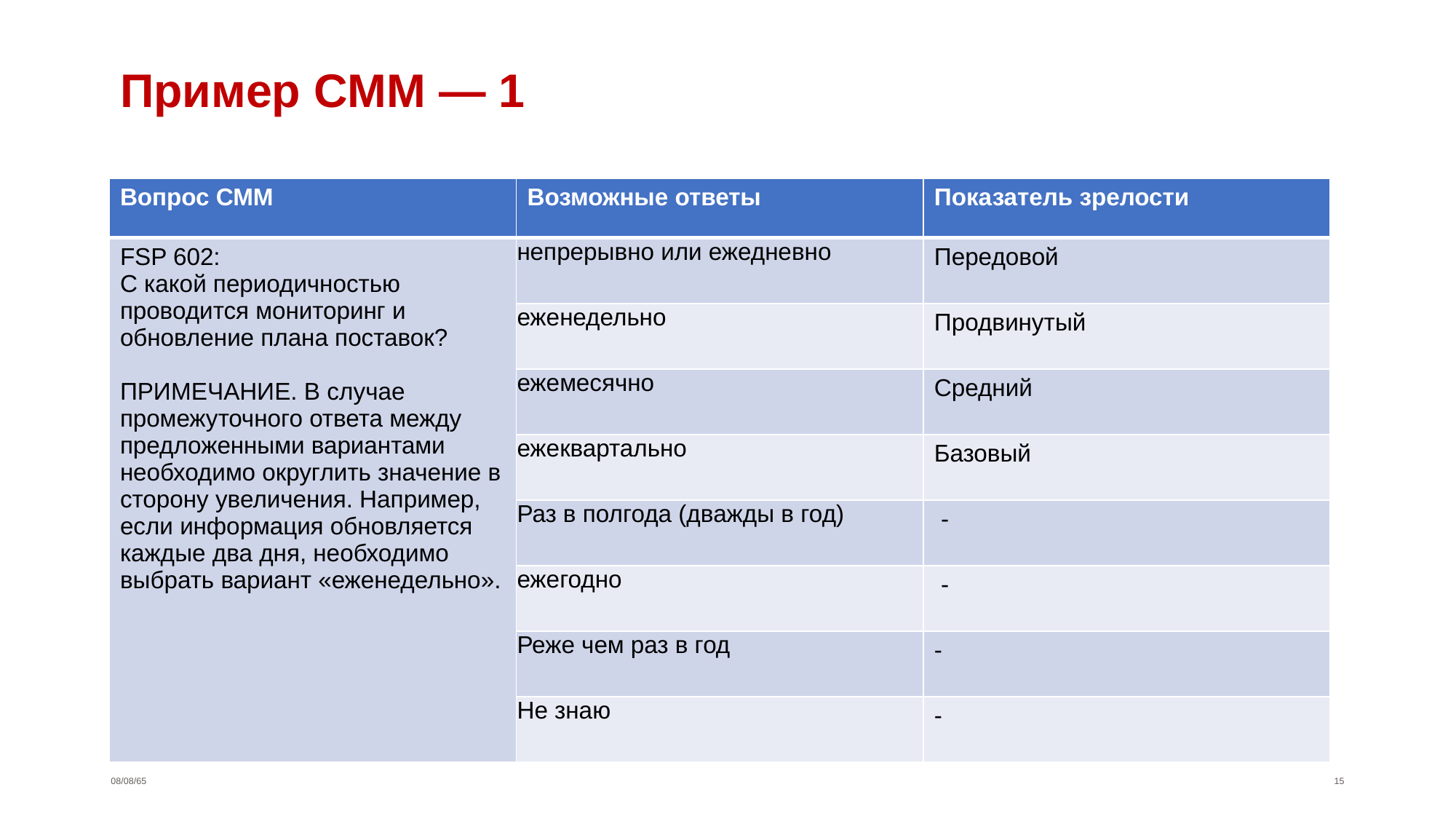

# Пример CMM — 1
| Вопрос СММ | Возможные ответы | Показатель зрелости |
| --- | --- | --- |
| FSP 602: С какой периодичностью проводится мониторинг и обновление плана поставок? ПРИМЕЧАНИЕ. В случае промежуточного ответа между предложенными вариантами необходимо округлить значение в сторону увеличения. Например, если информация обновляется каждые два дня, необходимо выбрать вариант «еженедельно». | непрерывно или ежедневно | Передовой |
|  | еженедельно | Продвинутый |
|  | ежемесячно | Средний |
|  | ежеквартально | Базовый |
|  | Раз в полгода (дважды в год) | - |
|  | ежегодно | - |
|  | Реже чем раз в год | - |
|  | Не знаю | - |
08/08/65
15